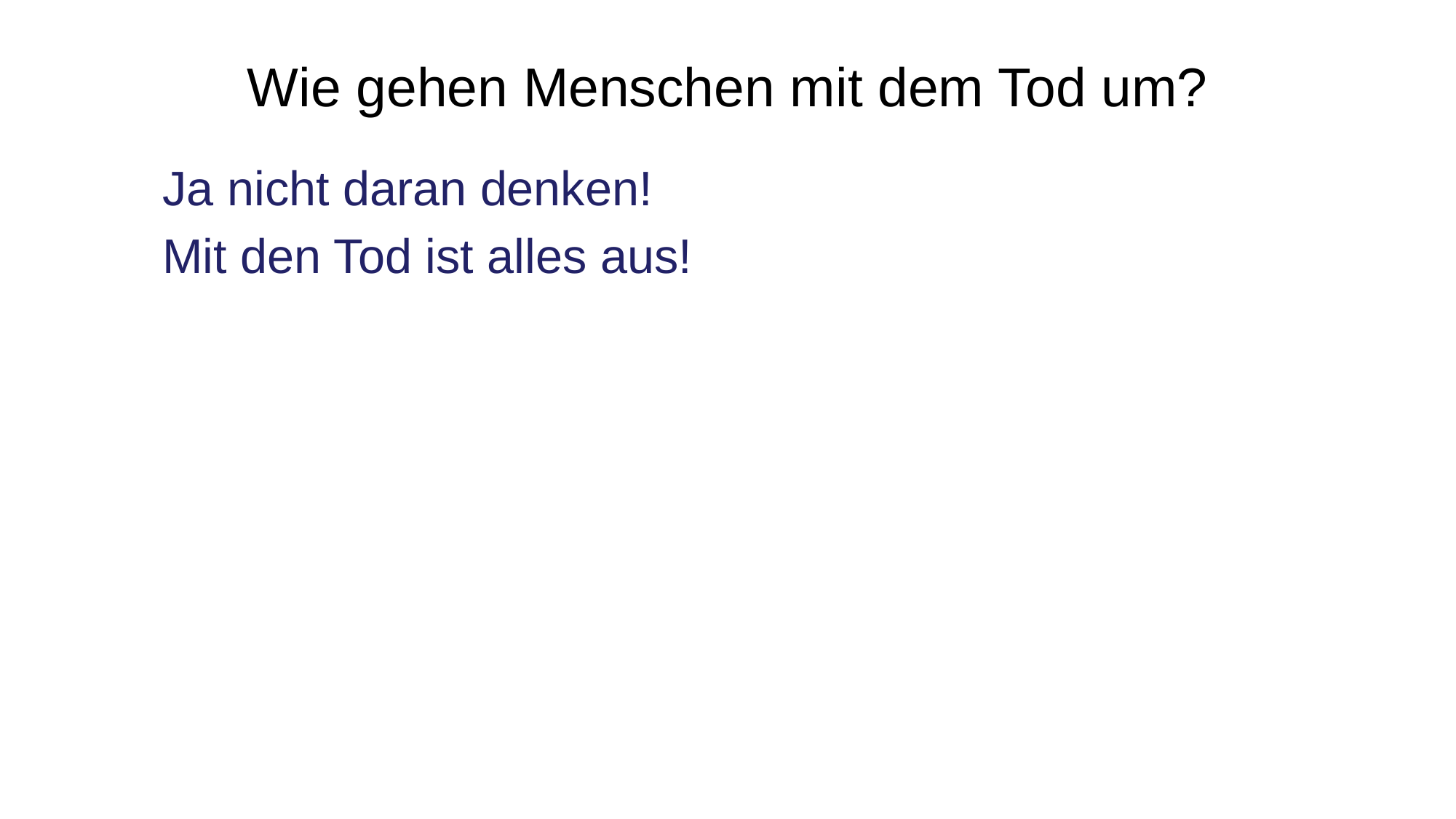

# Wie gehen Menschen mit dem Tod um?
Ja nicht daran denken!
Mit den Tod ist alles aus!